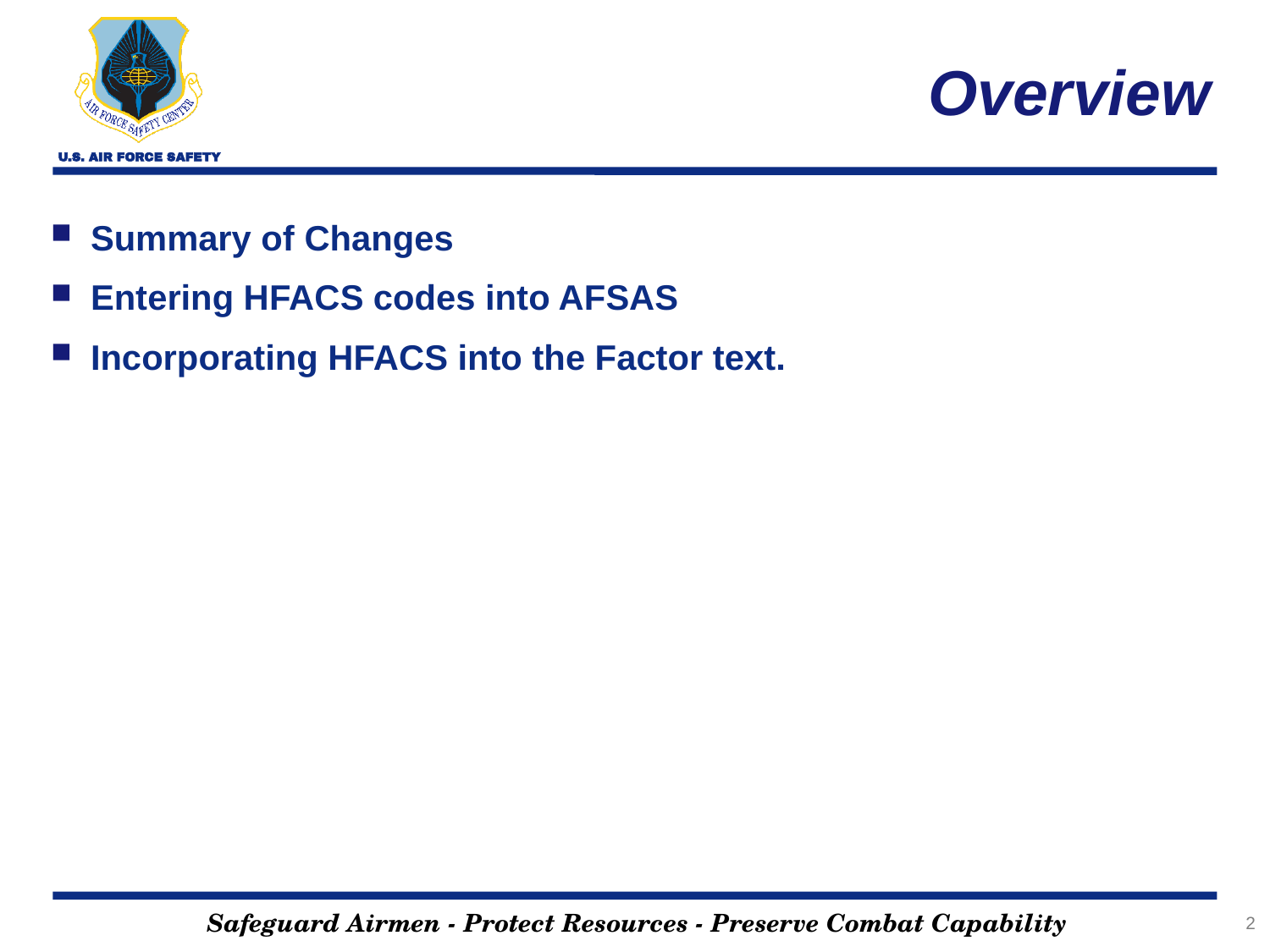

# Overview
Summary of Changes
Entering HFACS codes into AFSAS
Incorporating HFACS into the Factor text.

2